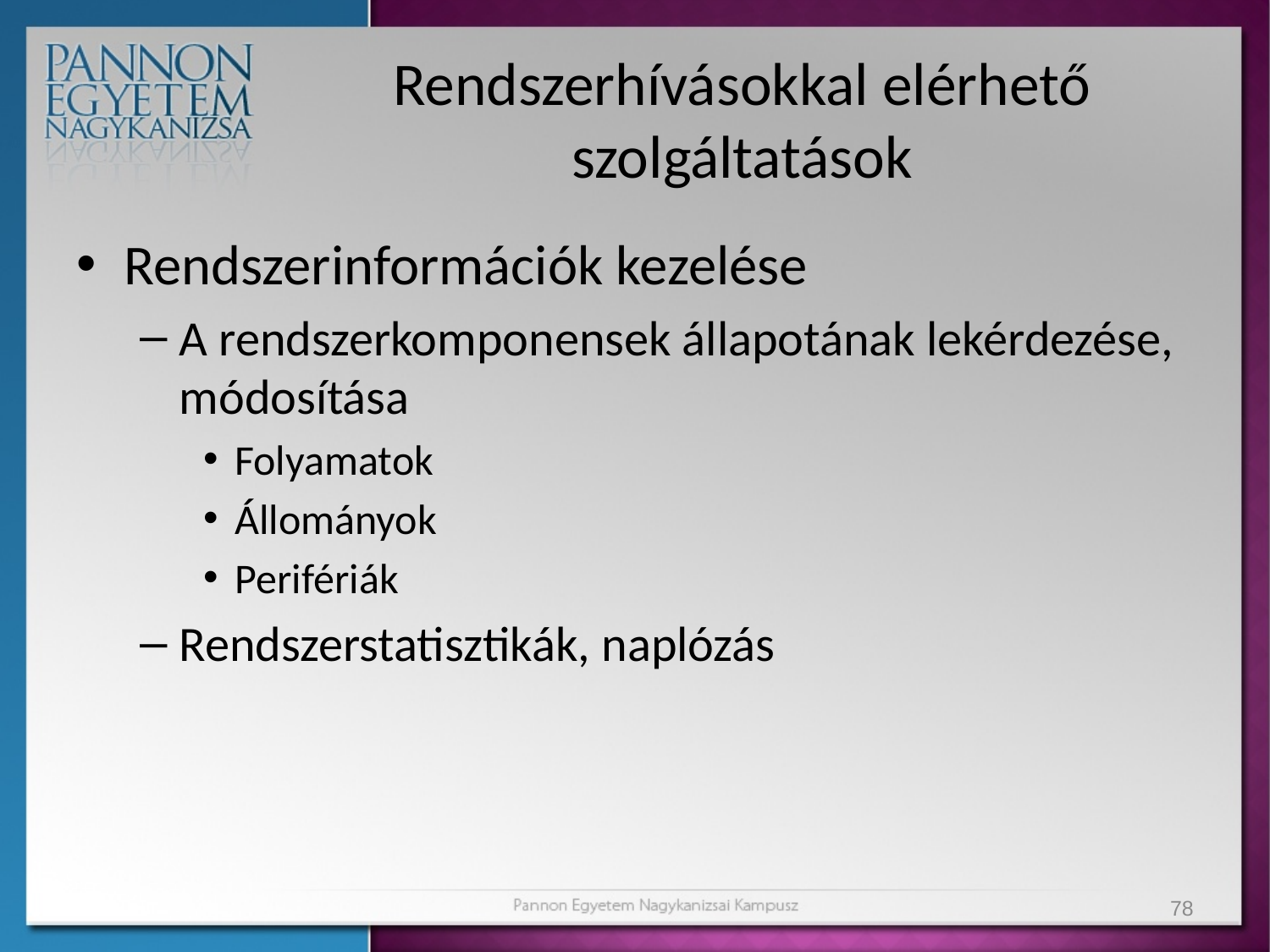

# Rendszerhívásokkal elérhető szolgáltatások
Rendszerinformációk kezelése
A rendszerkomponensek állapotának lekérdezése, módosítása
Folyamatok
Állományok
Perifériák
Rendszerstatisztikák, naplózás
78